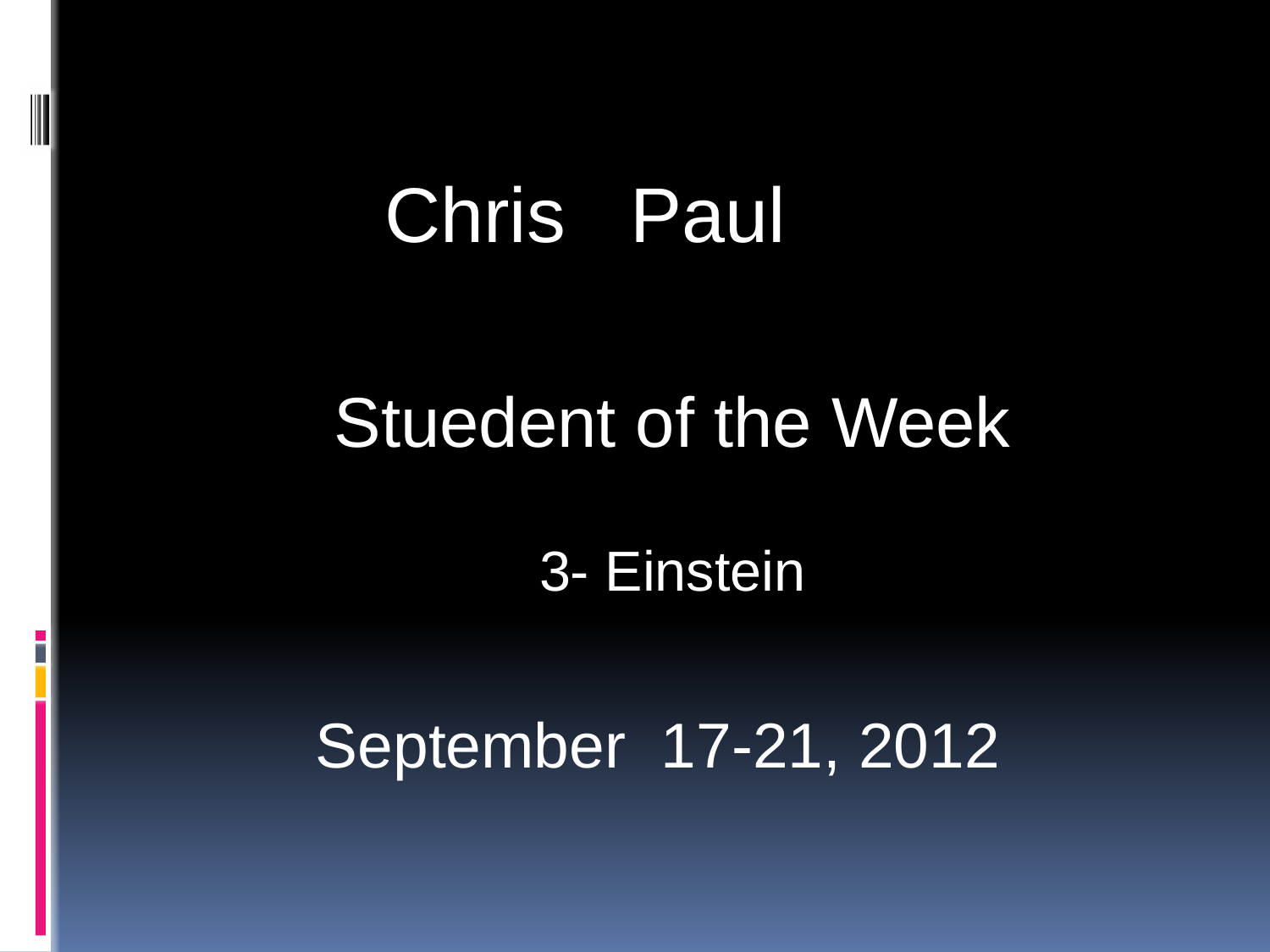

Chris   Paul
 Stuedent of the Week

3- Einstein

#
September  17-21, 2012